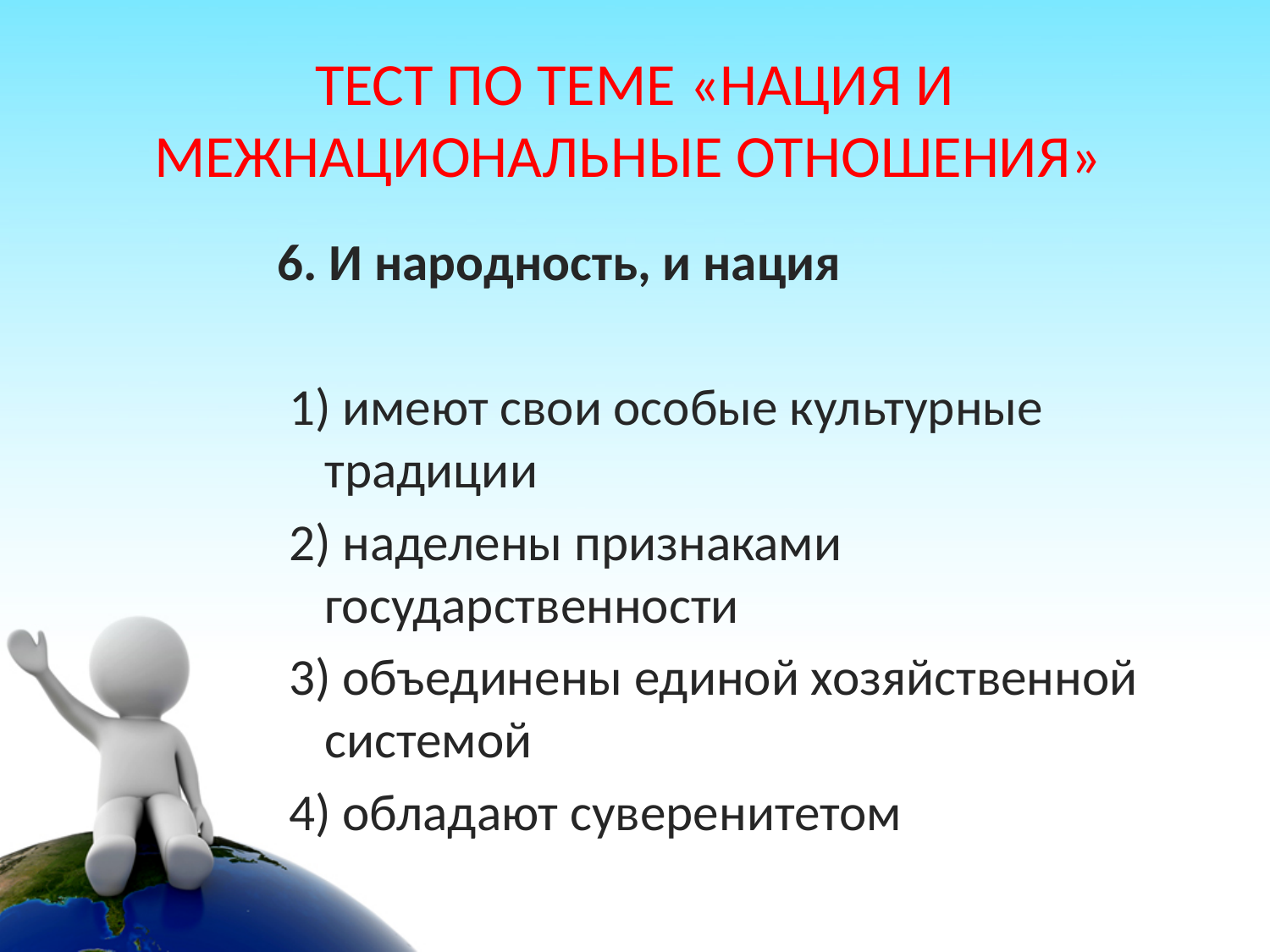

# ТЕСТ ПО ТЕМЕ «НАЦИЯ И МЕЖНАЦИОНАЛЬНЫЕ ОТНОШЕНИЯ»
6. И народность, и нация

 1) имеют свои особые культурные традиции
 2) наделены признаками государственности
 3) объединены единой хозяйственной системой
 4) обладают суверенитетом